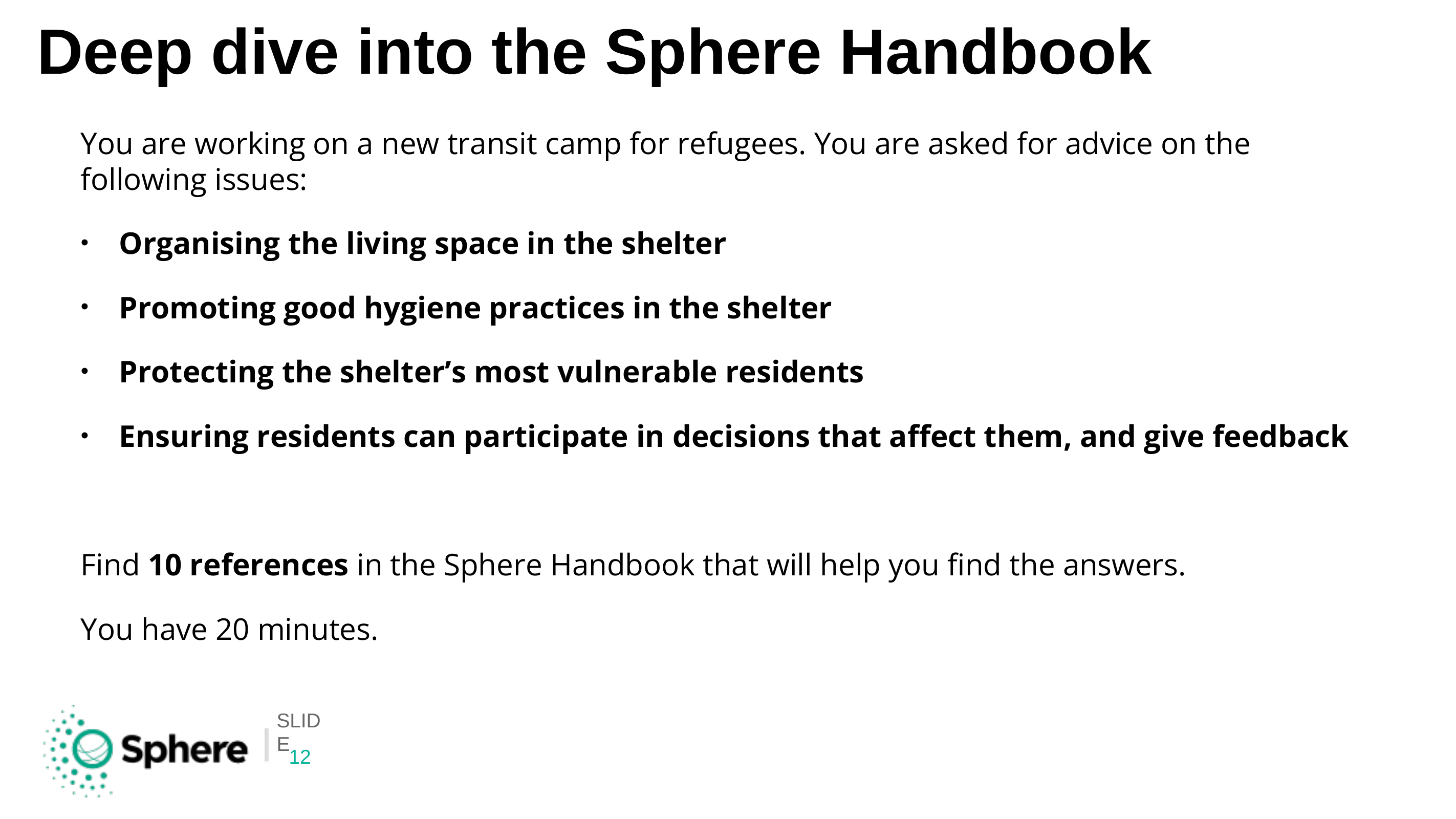

# Deep dive into the Sphere Handbook
You are working on a new transit camp for refugees. You are asked for advice on the following issues:
Organising the living space in the shelter
Promoting good hygiene practices in the shelter
Protecting the shelter’s most vulnerable residents
Ensuring residents can participate in decisions that affect them, and give feedback

Find 10 references in the Sphere Handbook that will help you find the answers.
You have 20 minutes.

12